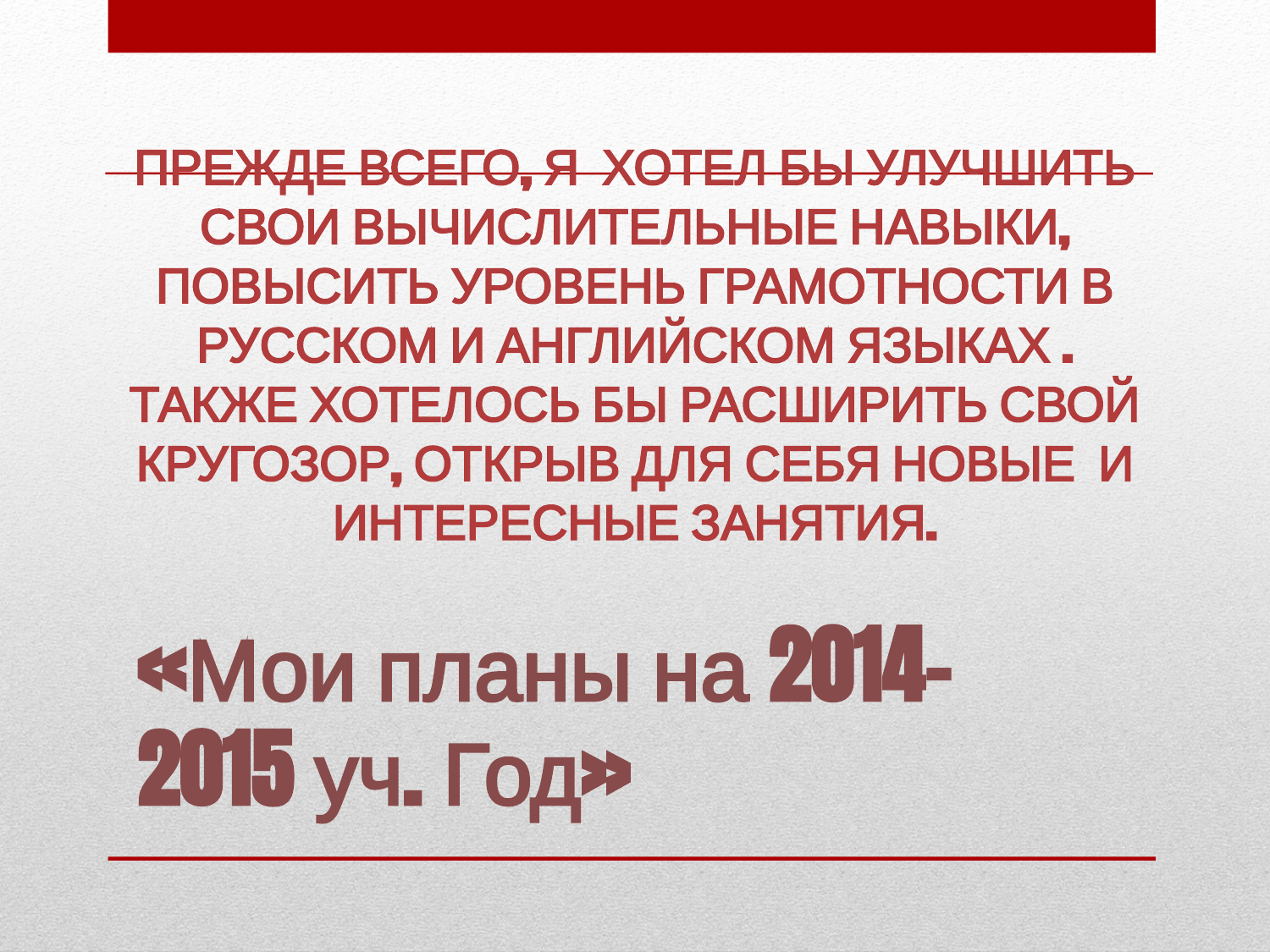

Прежде всего, я  хотел бы улучшить свои вычислительные навыки, повысить уровень грамотности в русском и английском языках . Также хотелось бы расширить свой кругозор, открыв для себя новые  и интересные занятия.
# «Мои планы на 2014-2015 уч. Год»